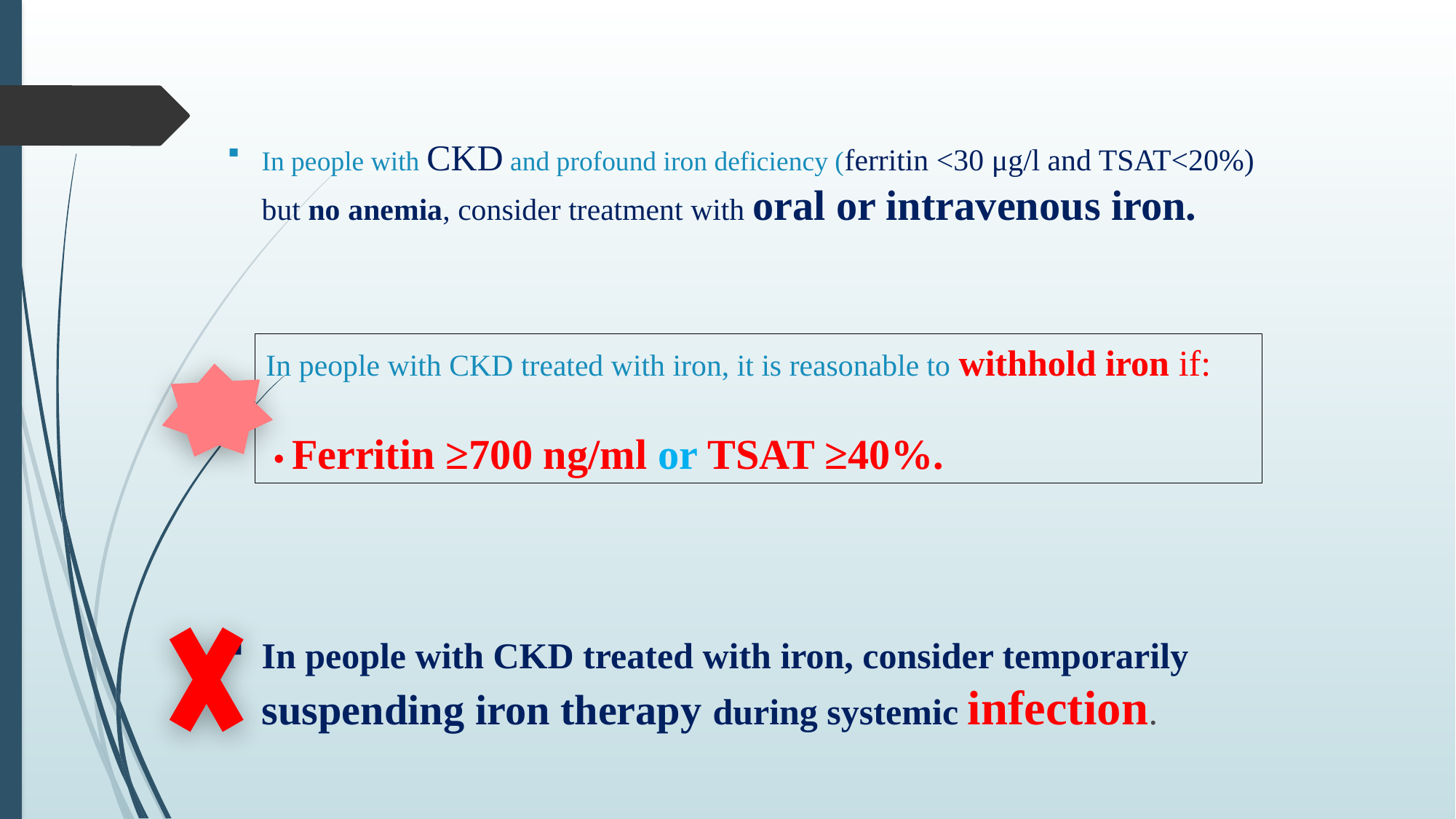

In people with CKD and profound iron deficiency (ferritin <30 μg/l and TSAT<20%) but no anemia, consider treatment with oral or intravenous iron.
In people with CKD treated with iron, it is reasonable to withhold iron if:

 • Ferritin ≥700 ng/ml or TSAT ≥40%.

In people with CKD treated with iron, consider temporarily suspending iron therapy during systemic infection.